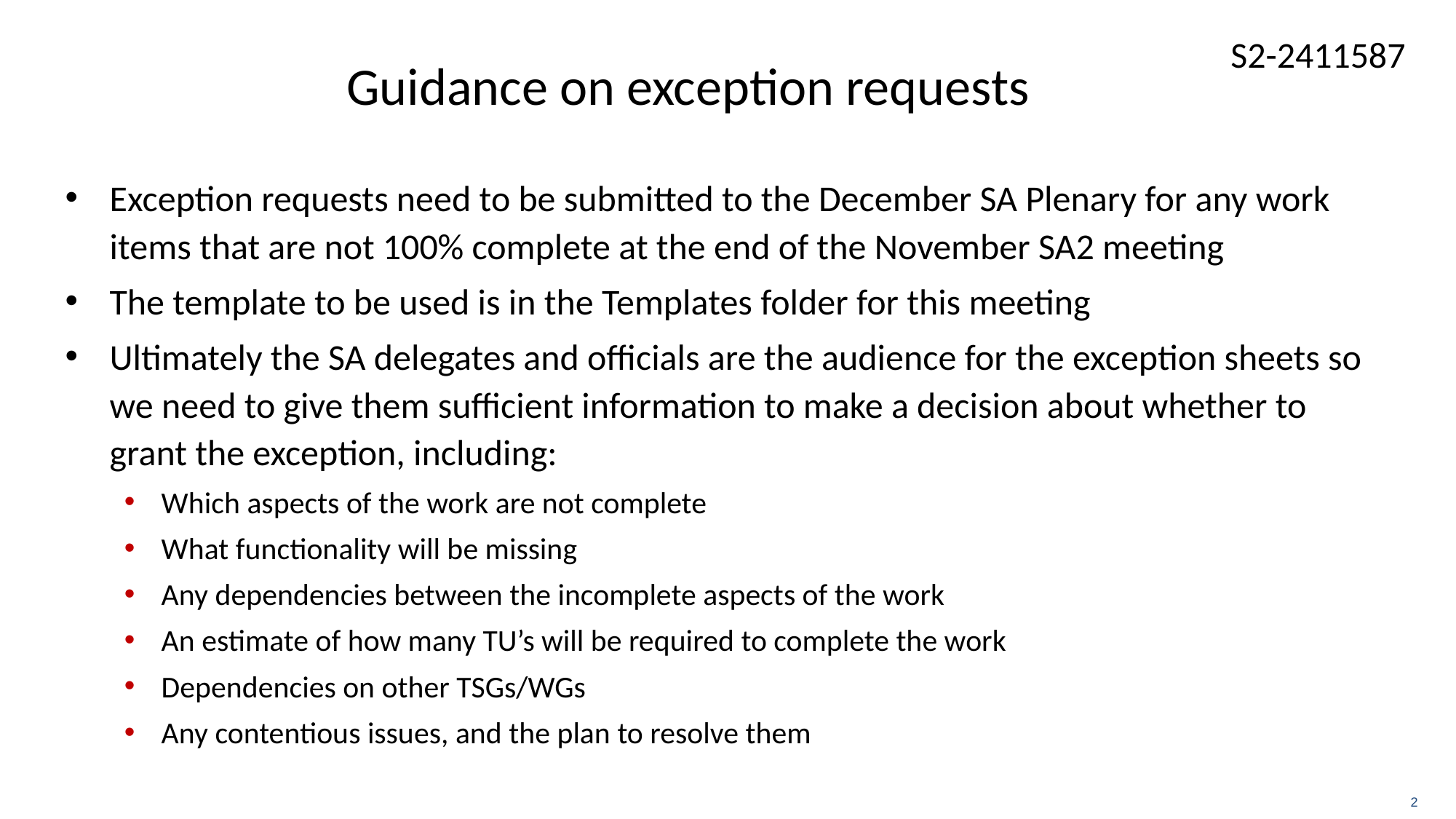

# Guidance on exception requests
Exception requests need to be submitted to the December SA Plenary for any work items that are not 100% complete at the end of the November SA2 meeting
The template to be used is in the Templates folder for this meeting
Ultimately the SA delegates and officials are the audience for the exception sheets so we need to give them sufficient information to make a decision about whether to grant the exception, including:
Which aspects of the work are not complete
What functionality will be missing
Any dependencies between the incomplete aspects of the work
An estimate of how many TU’s will be required to complete the work
Dependencies on other TSGs/WGs
Any contentious issues, and the plan to resolve them